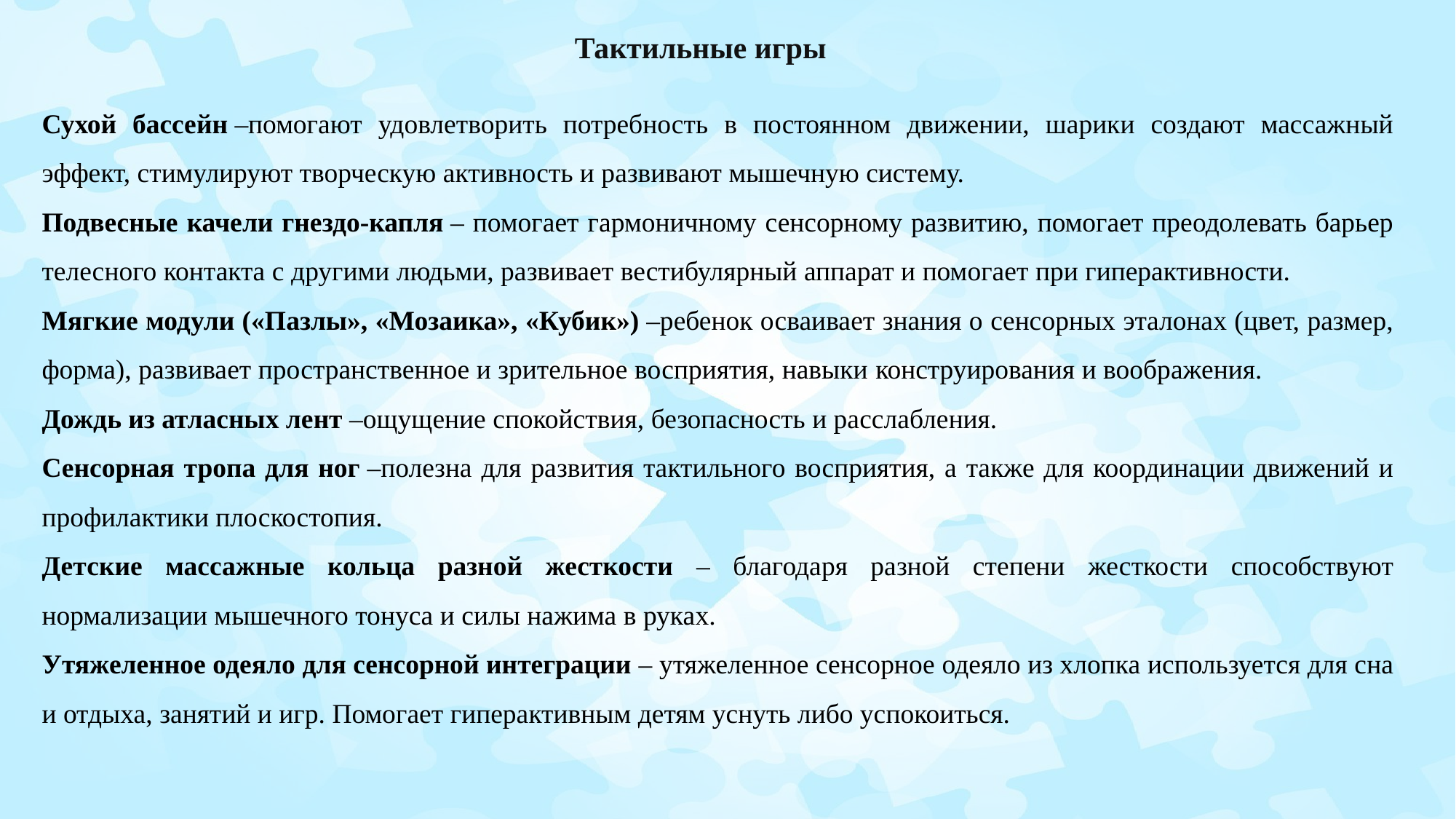

Тактильные игры
Сухой бассейн –помогают удовлетворить потребность в постоянном движении, шарики создают массажный эффект, стимулируют творческую активность и развивают мышечную систему.
Подвесные качели гнездо-капля – помогает гармоничному сенсорному развитию, помогает преодолевать барьер телесного контакта с другими людьми, развивает вестибулярный аппарат и помогает при гиперактивности.
Мягкие модули («Пазлы», «Мозаика», «Кубик») –ребенок осваивает знания о сенсорных эталонах (цвет, размер, форма), развивает пространственное и зрительное восприятия, навыки конструирования и воображения.
Дождь из атласных лент –ощущение спокойствия, безопасность и расслабления.
Сенсорная тропа для ног –полезна для развития тактильного восприятия, а также для координации движений и профилактики плоскостопия.
Детские массажные кольца разной жесткости – благодаря разной степени жесткости способствуют нормализации мышечного тонуса и силы нажима в руках.
Утяжеленное одеяло для сенсорной интеграции – утяжеленное сенсорное одеяло из хлопка используется для сна и отдыха, занятий и игр. Помогает гиперактивным детям уснуть либо успокоиться.